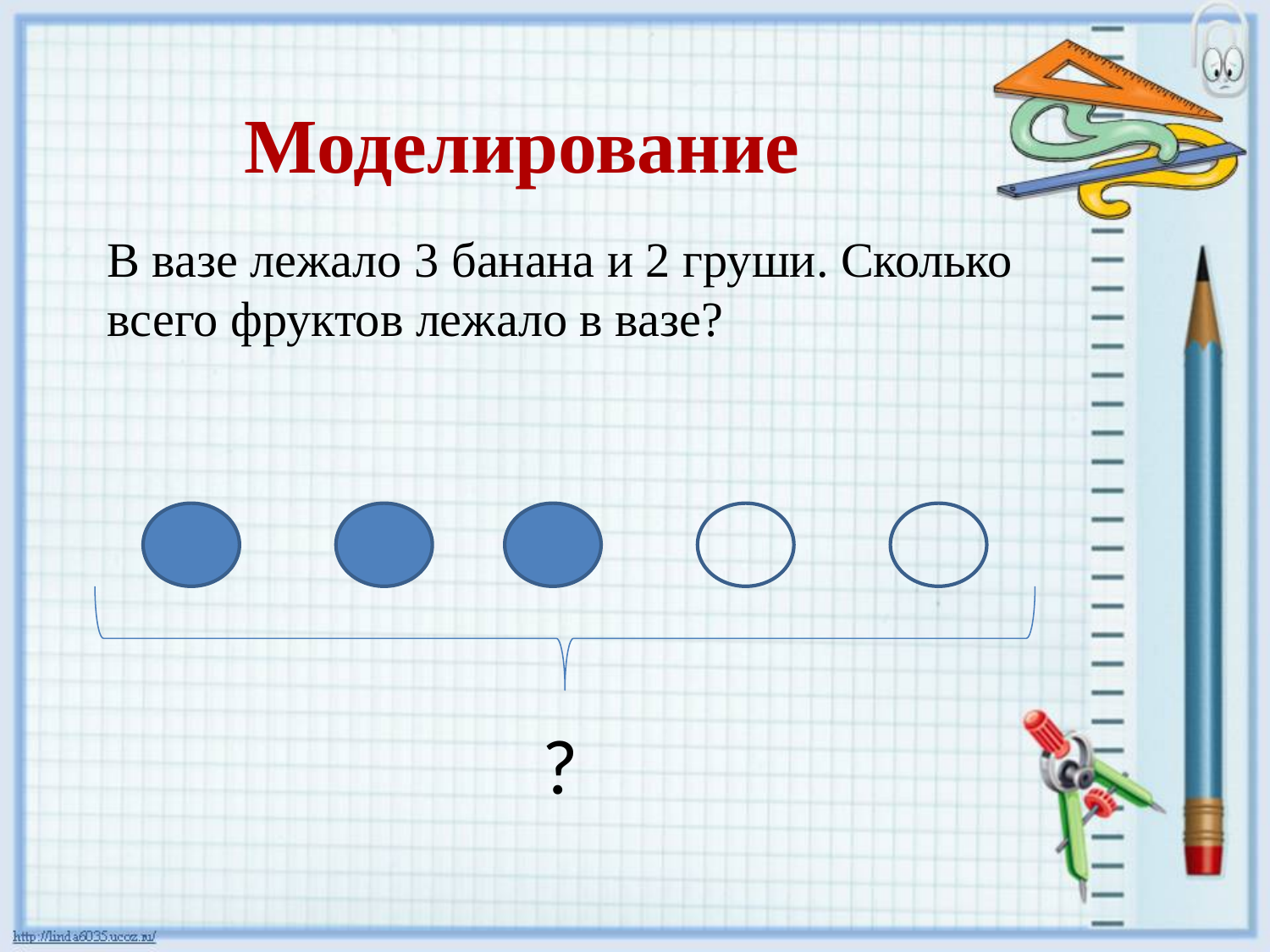

Моделирование

В вазе лежало 3 банана и 2 груши. Сколько всего фруктов лежало в вазе?

?